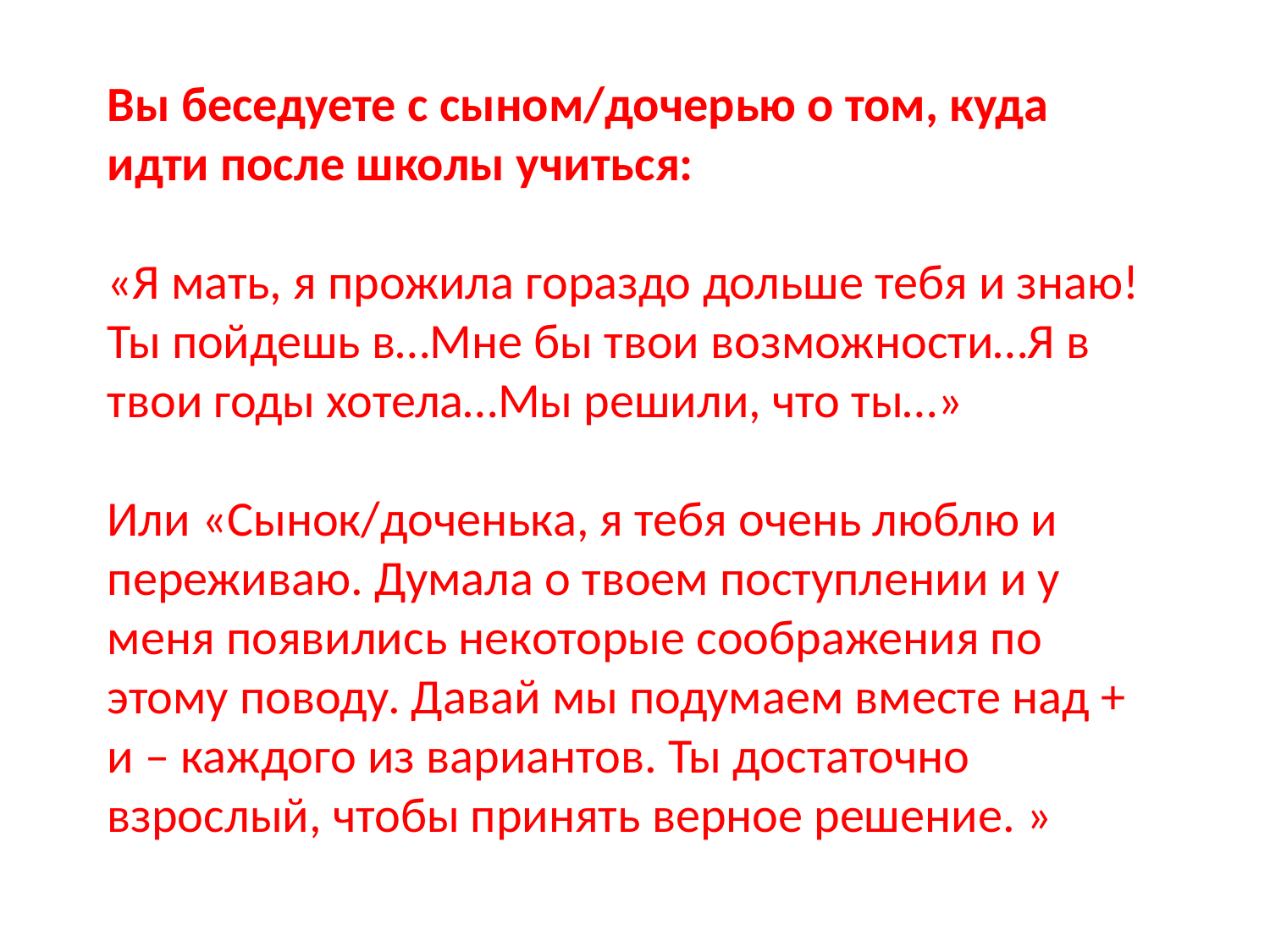

Вы беседуете с сыном/дочерью о том, куда идти после школы учиться:

«Я мать, я прожила гораздо дольше тебя и знаю! Ты пойдешь в…Мне бы твои возможности…Я в твои годы хотела…Мы решили, что ты…»

Или «Сынок/доченька, я тебя очень люблю и переживаю. Думала о твоем поступлении и у меня появились некоторые соображения по этому поводу. Давай мы подумаем вместе над + и – каждого из вариантов. Ты достаточно взрослый, чтобы принять верное решение. »